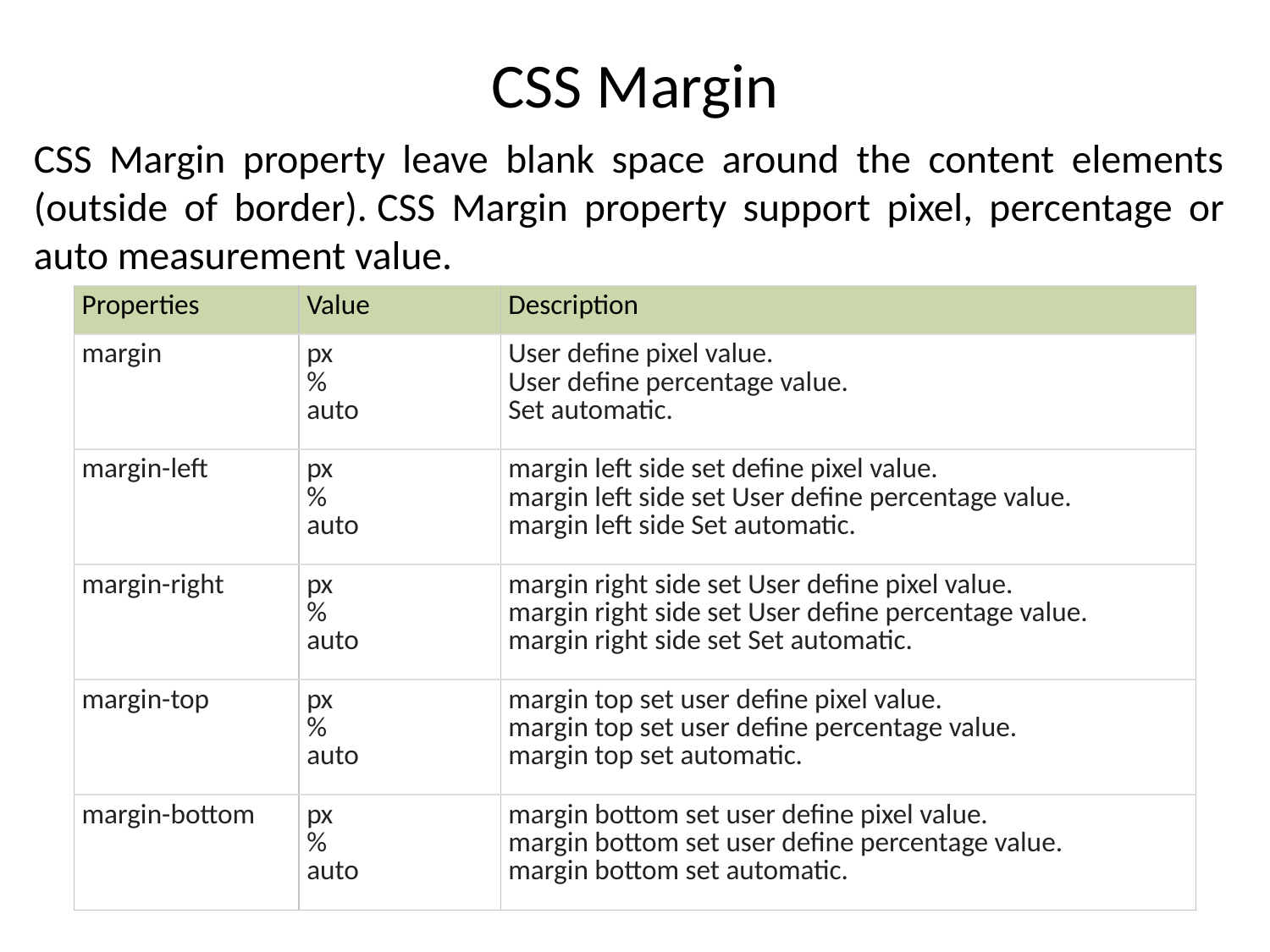

# CSS Margin
CSS Margin property leave blank space around the content elements (outside of border). CSS Margin property support pixel, percentage or auto measurement value.
| Properties | Value | Description |
| --- | --- | --- |
| margin | px % auto | User define pixel value. User define percentage value. Set automatic. |
| margin-left | px % auto | margin left side set define pixel value. margin left side set User define percentage value. margin left side Set automatic. |
| margin-right | px % auto | margin right side set User define pixel value. margin right side set User define percentage value. margin right side set Set automatic. |
| margin-top | px % auto | margin top set user define pixel value. margin top set user define percentage value. margin top set automatic. |
| margin-bottom | px % auto | margin bottom set user define pixel value. margin bottom set user define percentage value. margin bottom set automatic. |